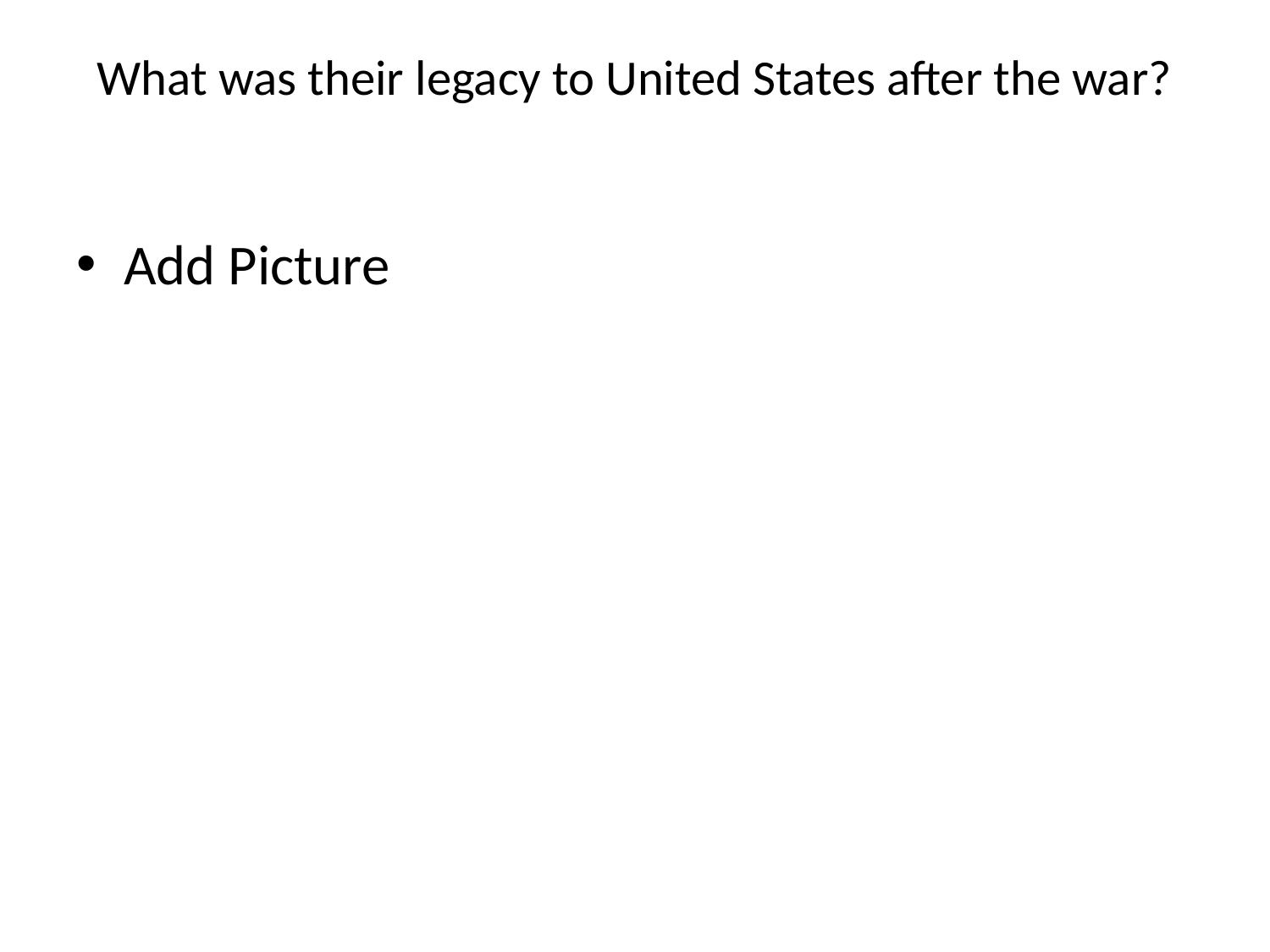

# What was their legacy to United States after the war?
Add Picture